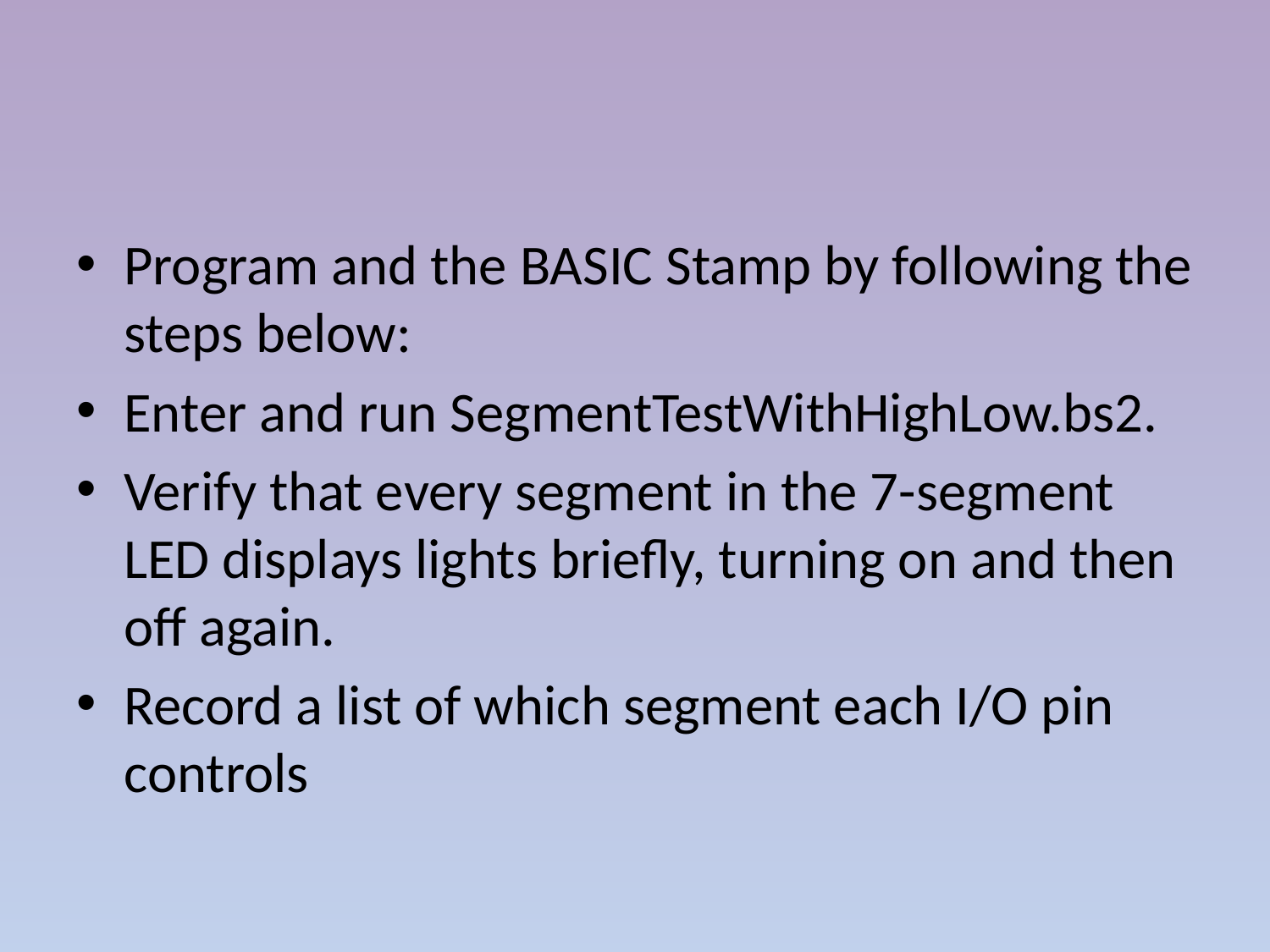

#
Program and the BASIC Stamp by following the steps below:
Enter and run SegmentTestWithHighLow.bs2.
Verify that every segment in the 7-segment LED displays lights briefly, turning on and then off again.
Record a list of which segment each I/O pin controls